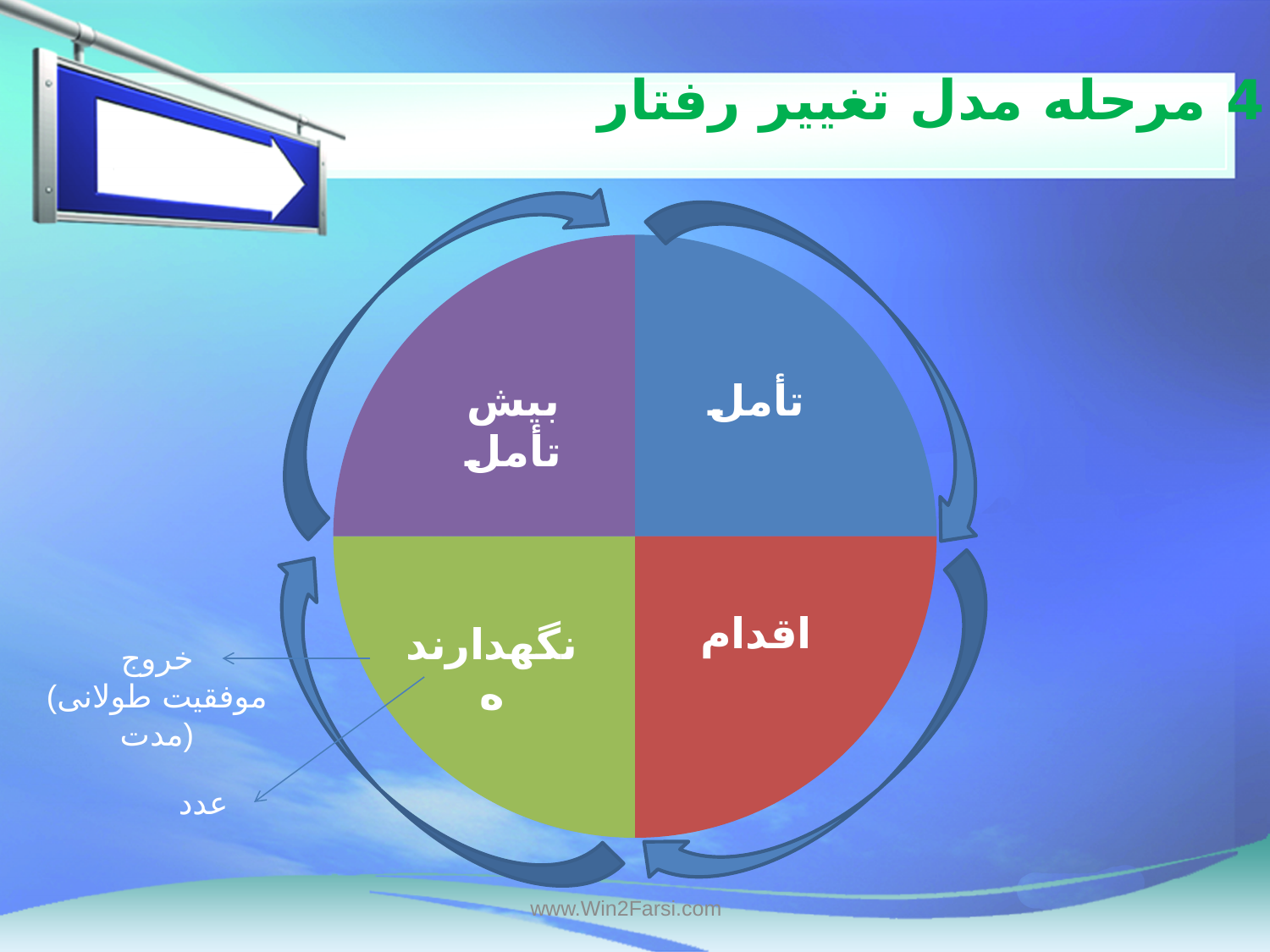

# 4 مرحله مدل تغییر رفتار

### Chart

| Category | Sales |
|---|---|
| تأمل | 4.0 |
| بی تأمل | 4.0 |
| اقدم | 4.0 |
| نگهدارنده | 4.0 |

خروج
(موفقیت طولانی مدت)
عدد
www.Win2Farsi.com